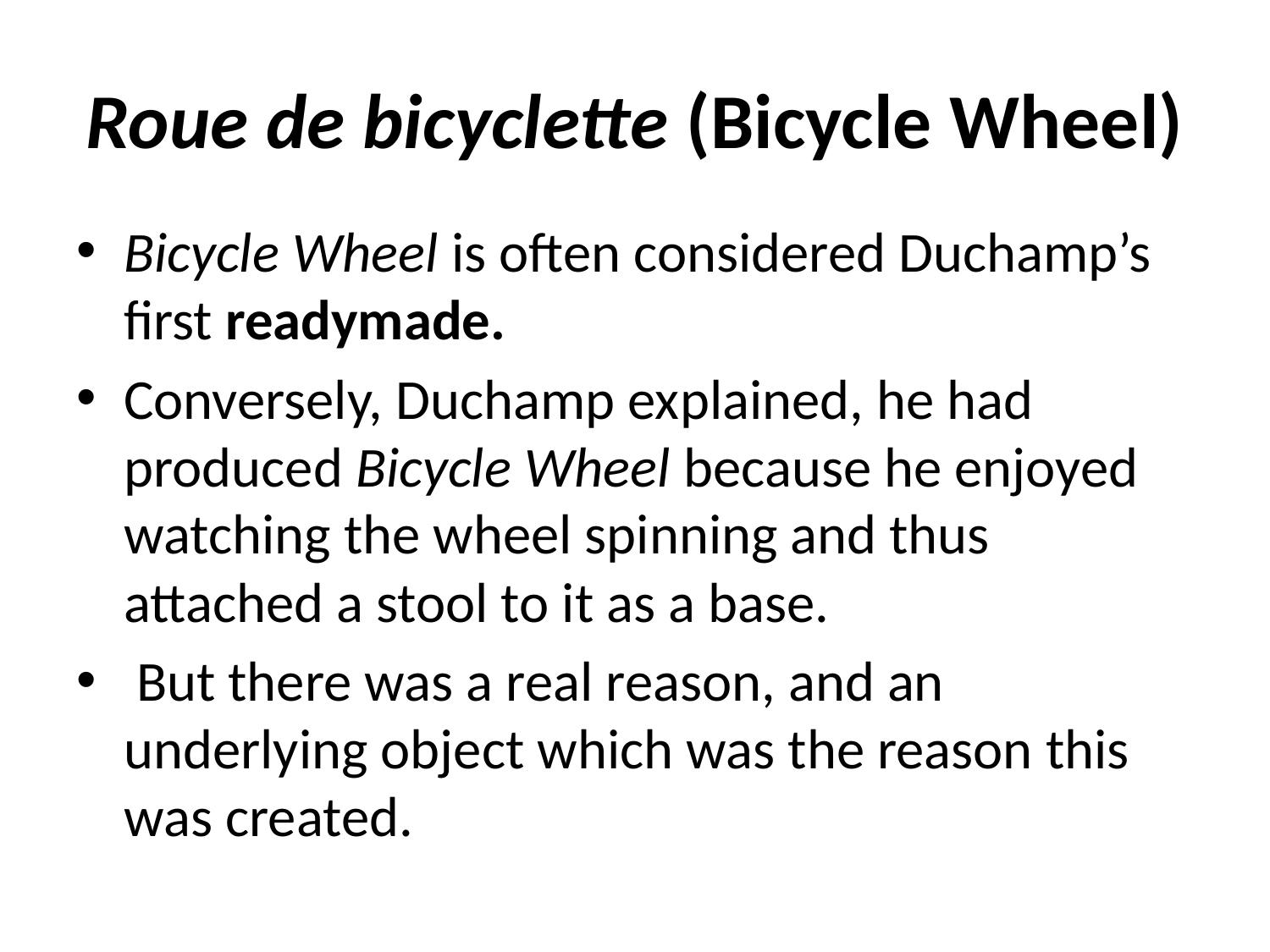

# Roue de bicyclette (Bicycle Wheel)
Bicycle Wheel is often considered Duchamp’s first readymade.
Conversely, Duchamp explained, he had produced Bicycle Wheel because he enjoyed watching the wheel spinning and thus attached a stool to it as a base.
 But there was a real reason, and an underlying object which was the reason this was created.